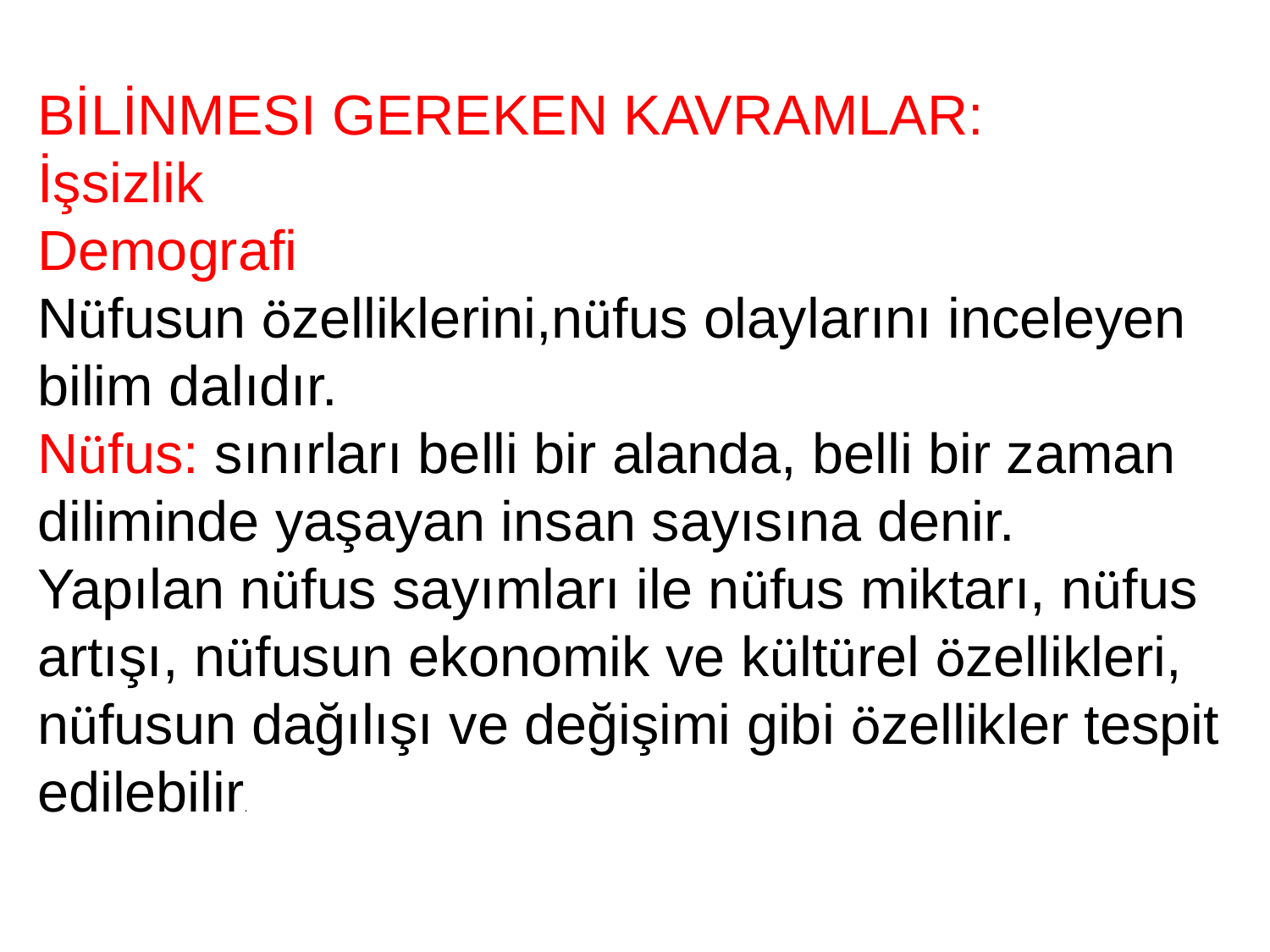

BİLİNMESI GEREKEN KAVRAMLAR:
İşsizlik
Demografi
Nüfusun özelliklerini,nüfus olaylarını inceleyen bilim dalıdır.
Nüfus: sınırları belli bir alanda, belli bir zaman diliminde yaşayan insan sayısına denir.
Yapılan nüfus sayımları ile nüfus miktarı, nüfus artışı, nüfusun ekonomik ve kültürel özellikleri, nüfusun dağılışı ve değişimi gibi özellikler tespit edilebilir.